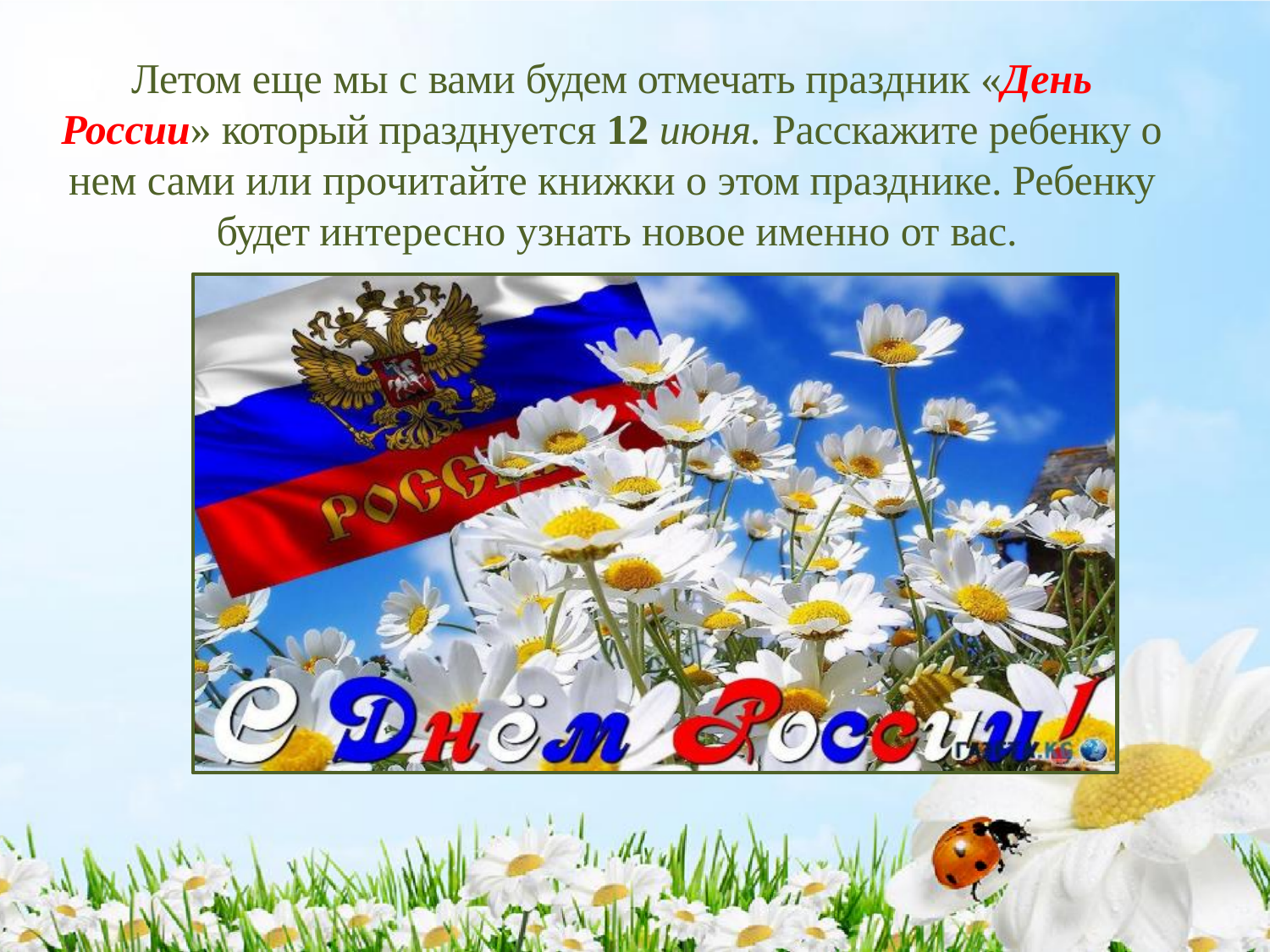

# Летом еще мы с вами будем отмечать праздник «День  России» который празднуется 12 июня. Расскажите ребенку о  нем сами или	прочитайте книжки о этом празднике. Ребенку  будет интересно узнать новое именно от вас.